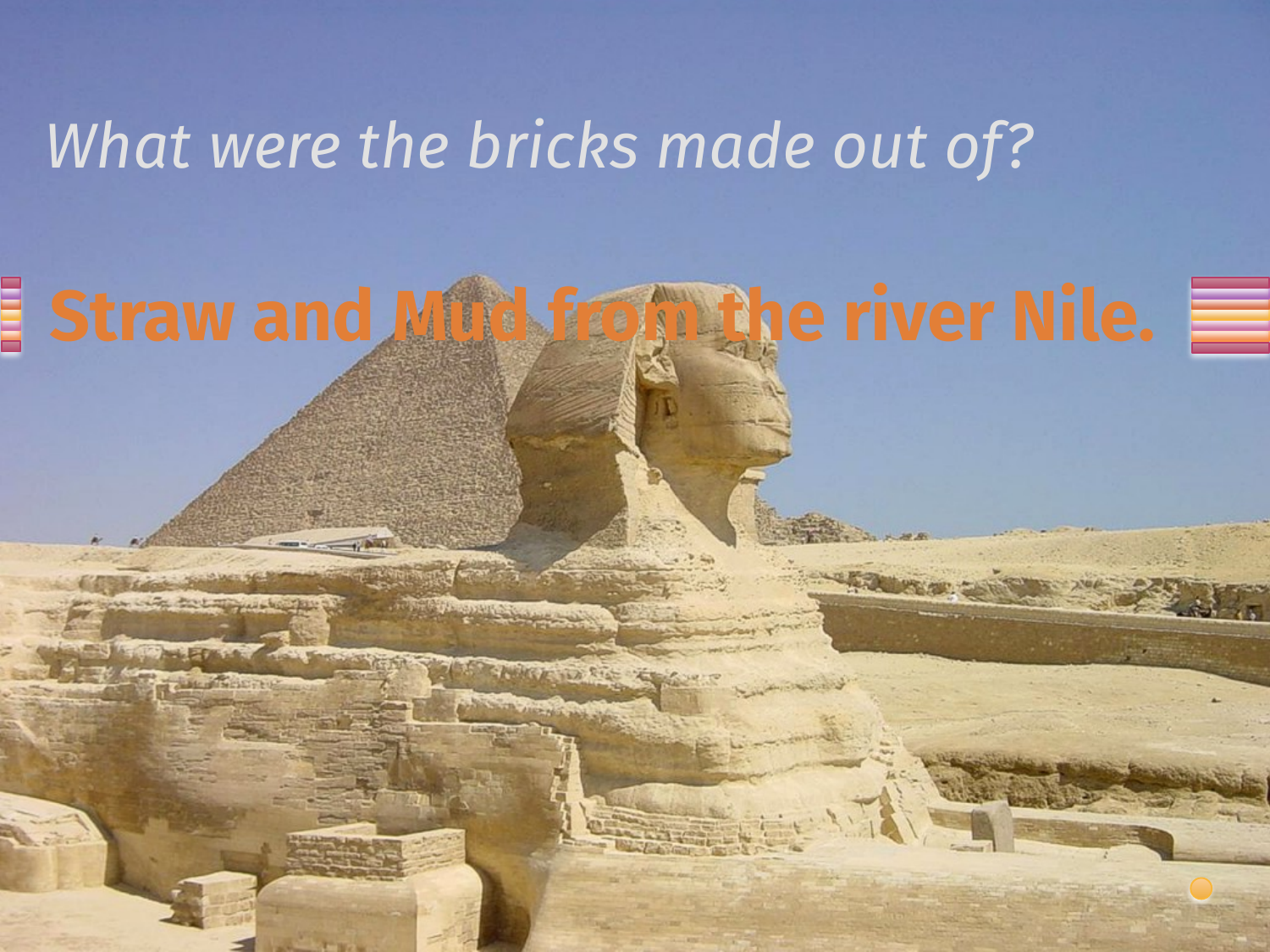

# What were the bricks made out of?
Straw and Mud from the river Nile.